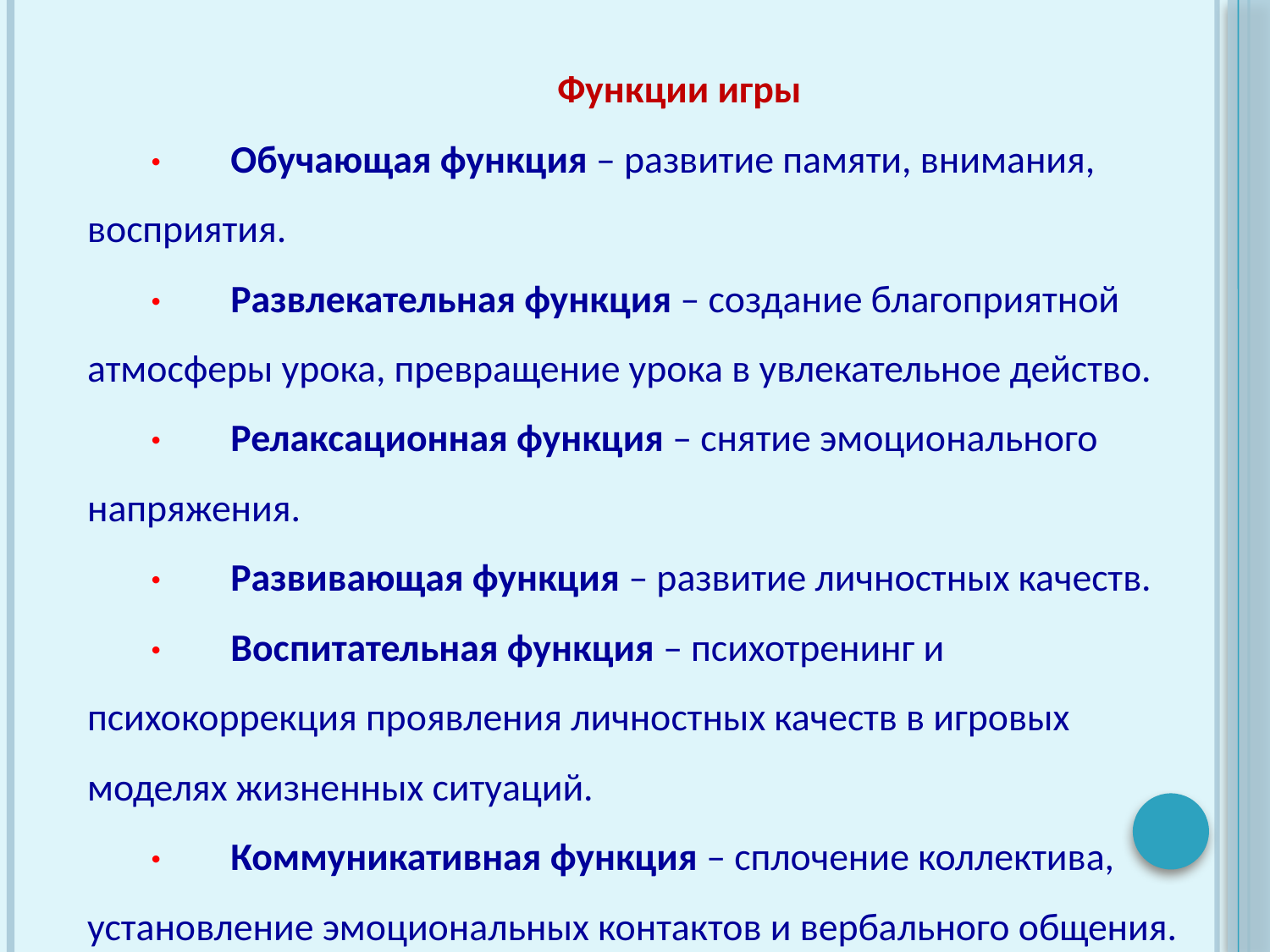

Функции игры
·        Обучающая функция – развитие памяти, внимания, восприятия.
·        Развлекательная функция – создание благоприятной атмосферы урока, превращение урока в увлекательное действо.
·        Релаксационная функция – снятие эмоционального напряжения.
·        Развивающая функция – развитие личностных качеств.
·        Воспитательная функция – психотренинг и психокоррекция проявления личностных качеств в игровых моделях жизненных ситуаций.
·        Коммуникативная функция – сплочение коллектива, установление эмоциональных контактов и вербального общения.